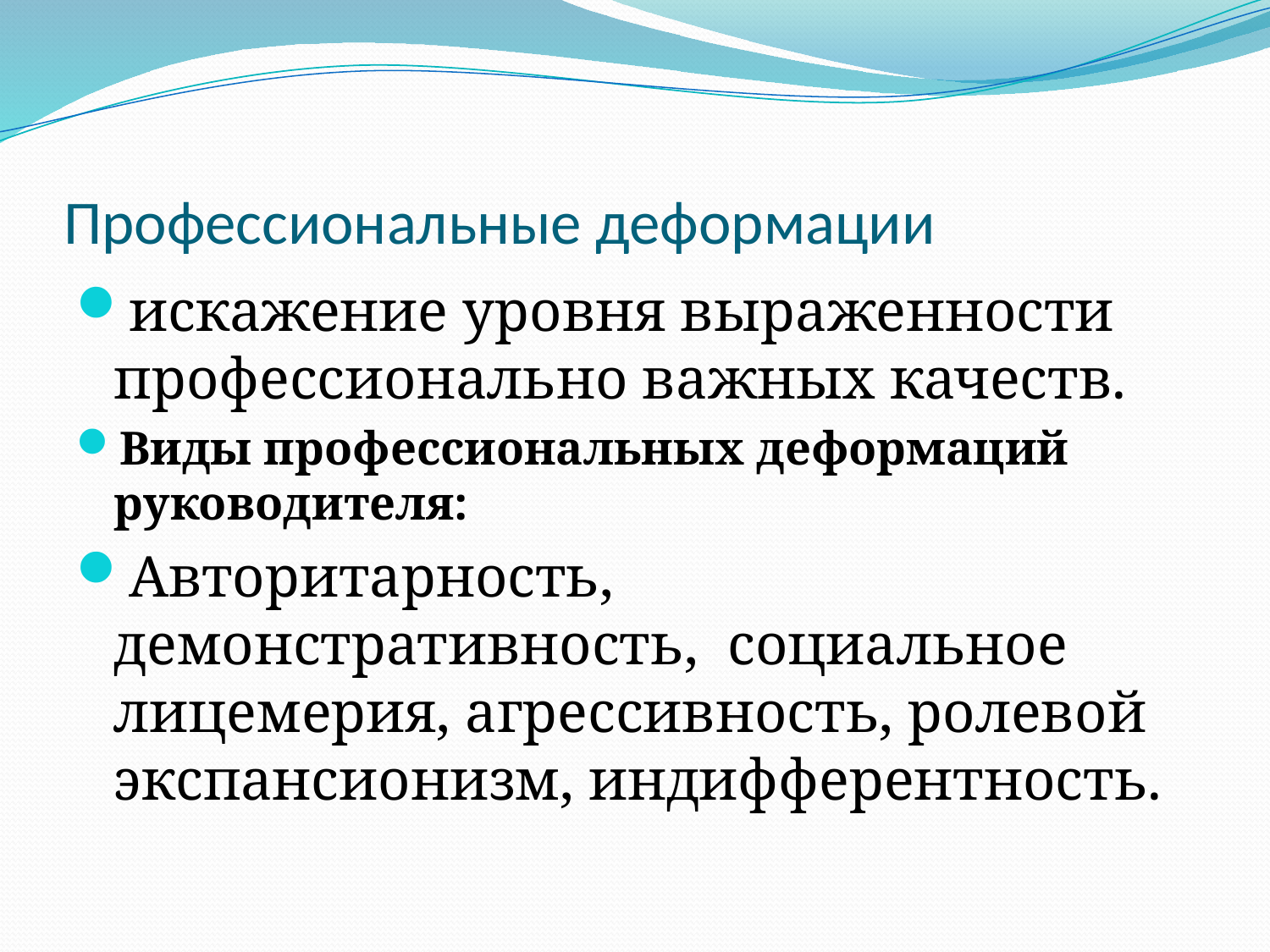

# Профессиональные деформации
искажение уровня выраженности профессионально важных качеств.
Виды профессиональных деформаций руководителя:
Авторитарность, демонстративность,  социальное лицемерия, агрессивность, ролевой экспансионизм, индифферентность.